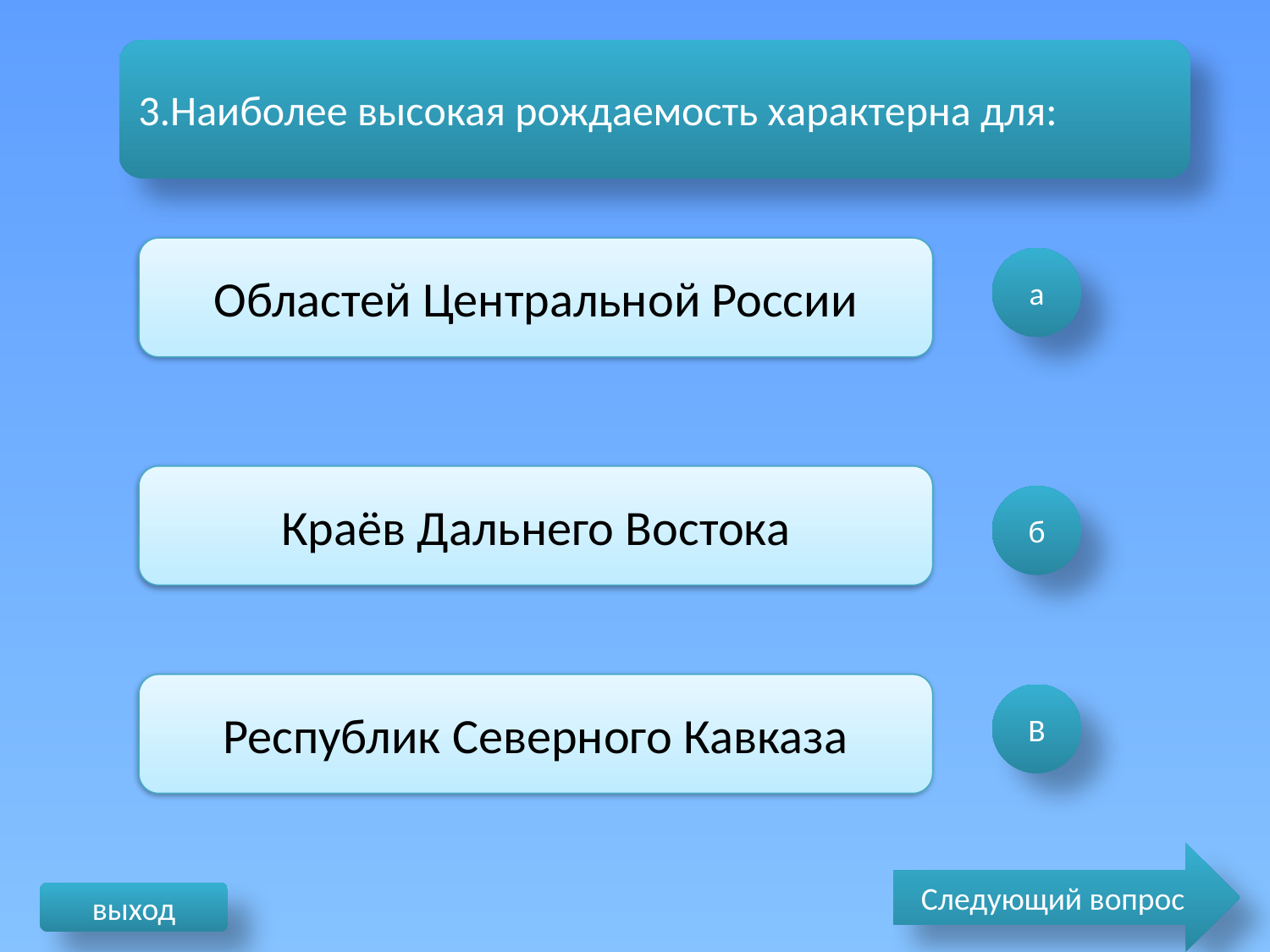

3.Наиболее высокая рождаемость характерна для:
Областей Центральной России
а
Краёв Дальнего Востока
б
Республик Северного Кавказа
В
Следующий вопрос
выход